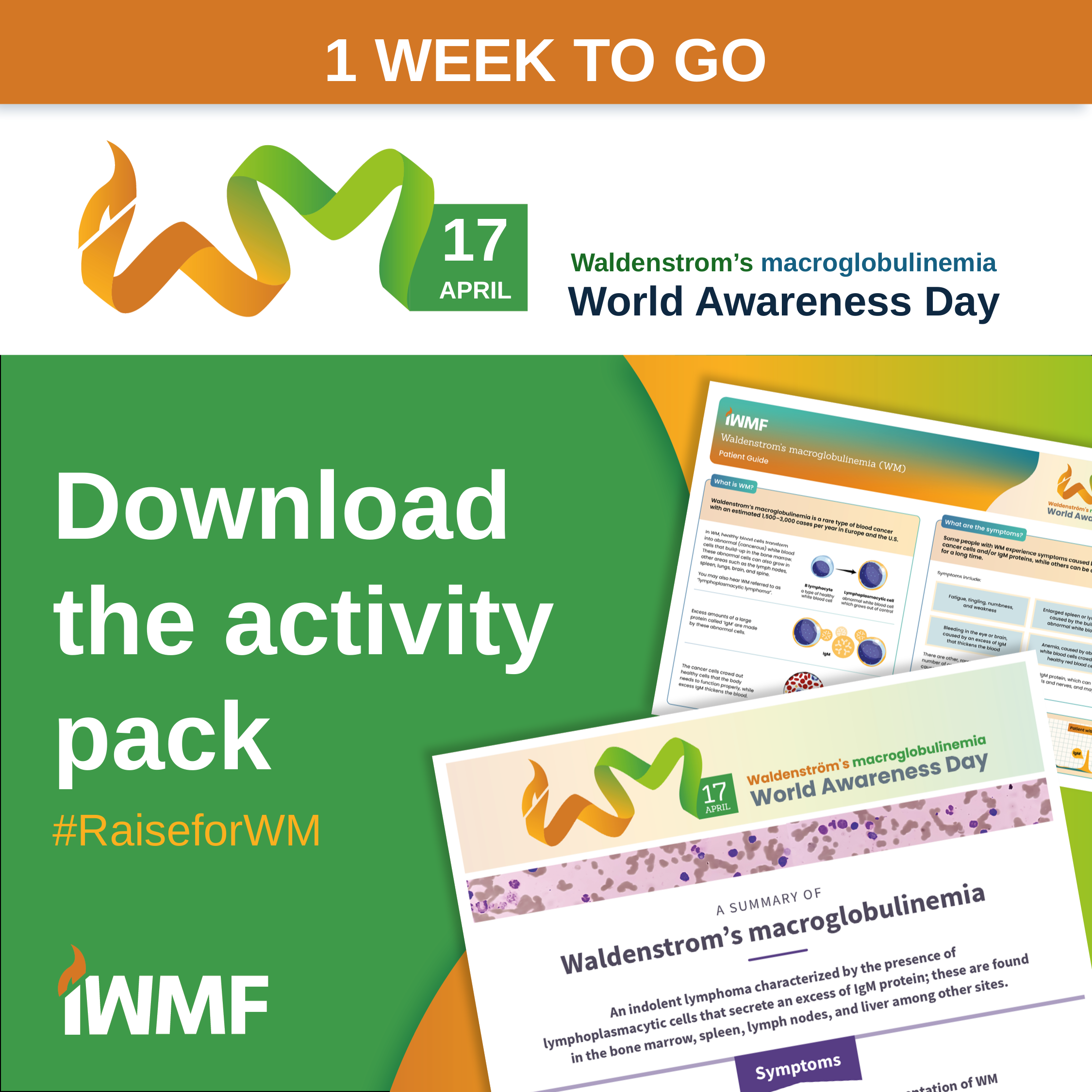

1 WEEK TO GO
17
APRIL
Waldenstrom’s macroglobulinemia
World Awareness Day
Download
the activity
pack
#RaiseforWM